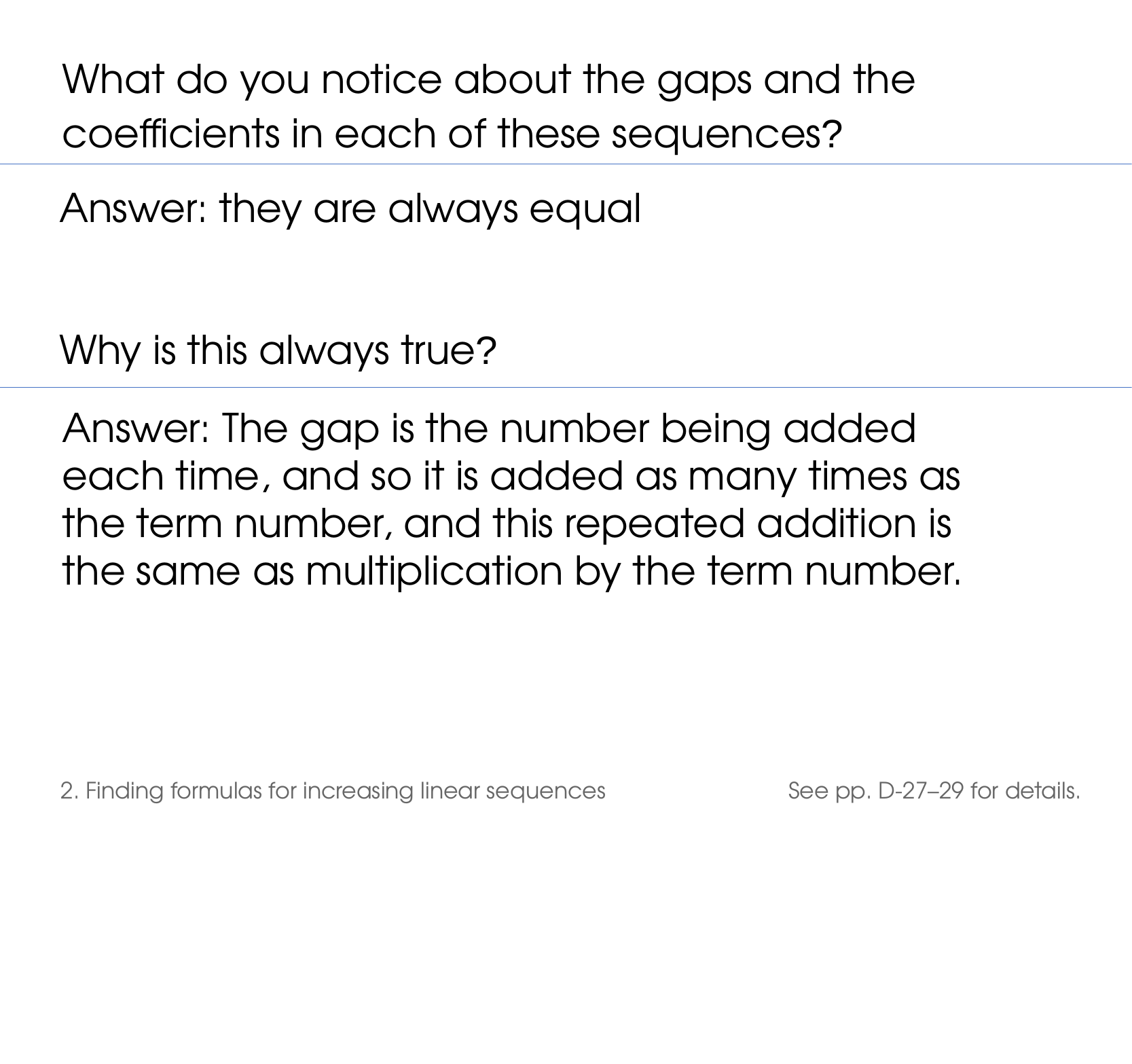

What do you notice about the gaps and the coefficients in each of these sequences?
Answer: they are always equal

Why is this always true?
Answer: The gap is the number being added each time, and so it is added as many times as the term number, and this repeated addition is the same as multiplication by the term number.
2. Finding formulas for increasing linear sequences
See pp. D-27–29 for details.